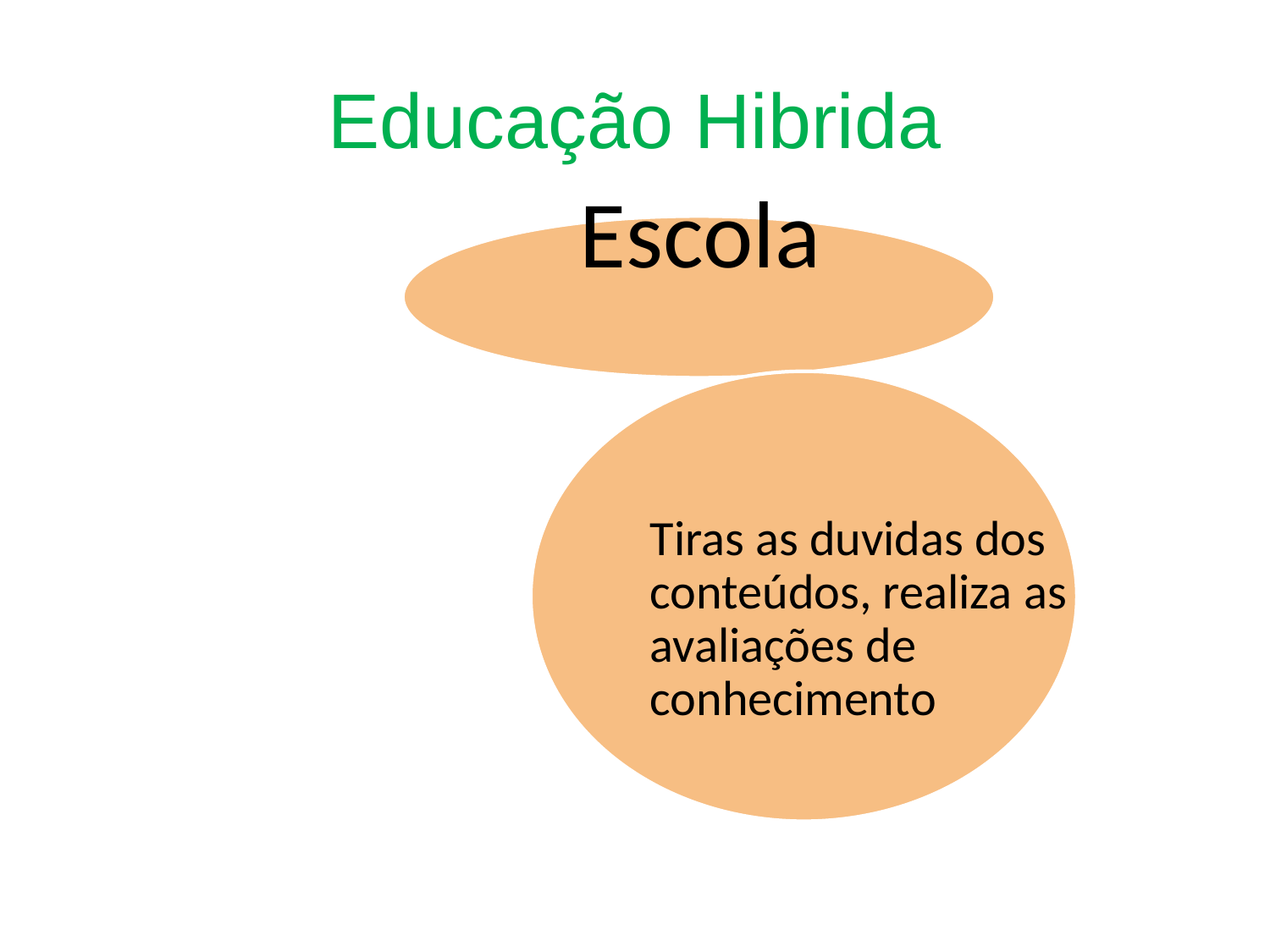

# Educação Hibrida
Escola

Tiras as duvidas dos conteúdos, realiza as avaliações de conhecimento